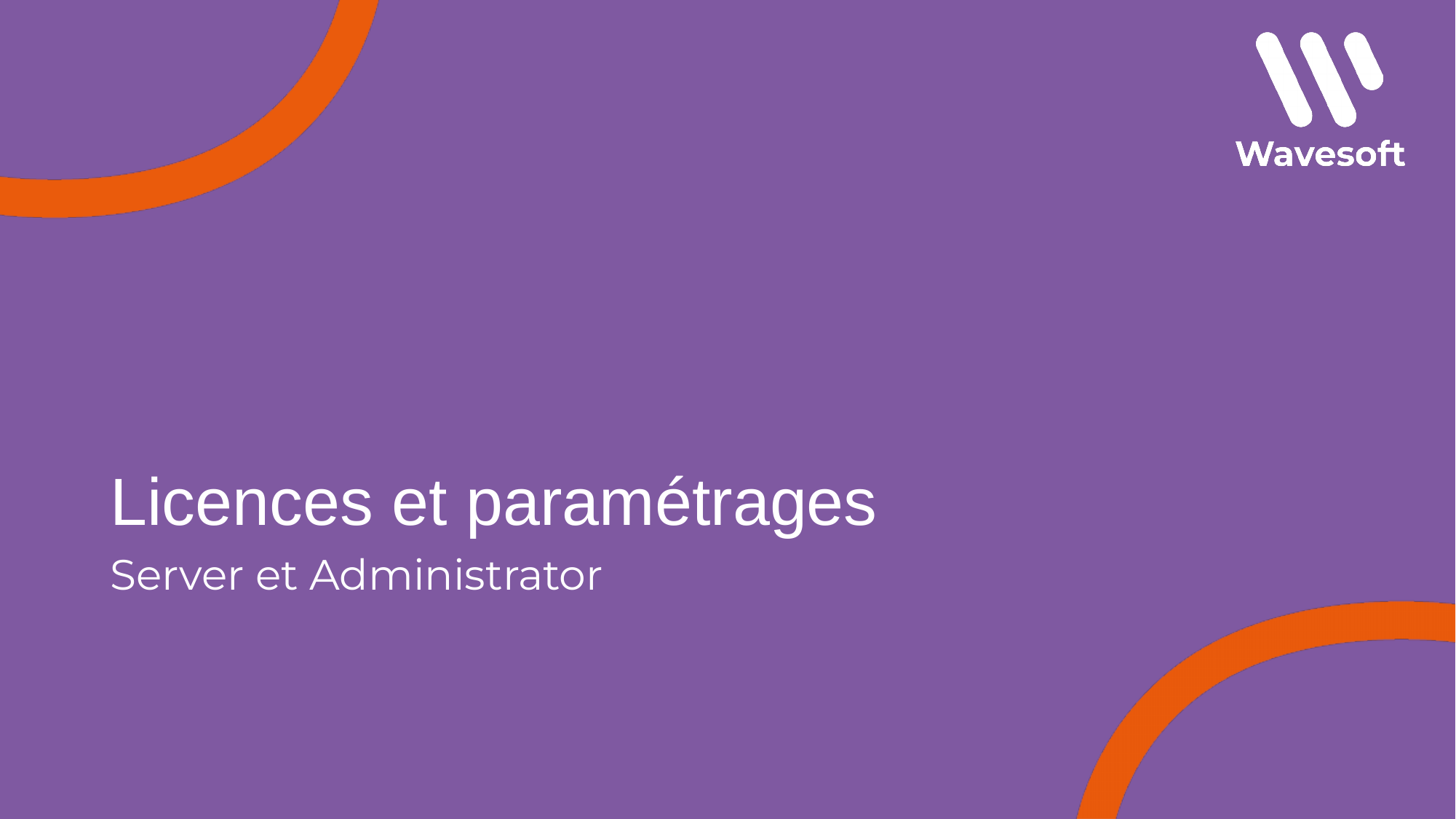

# Licences et paramétrages
Server et Administrator